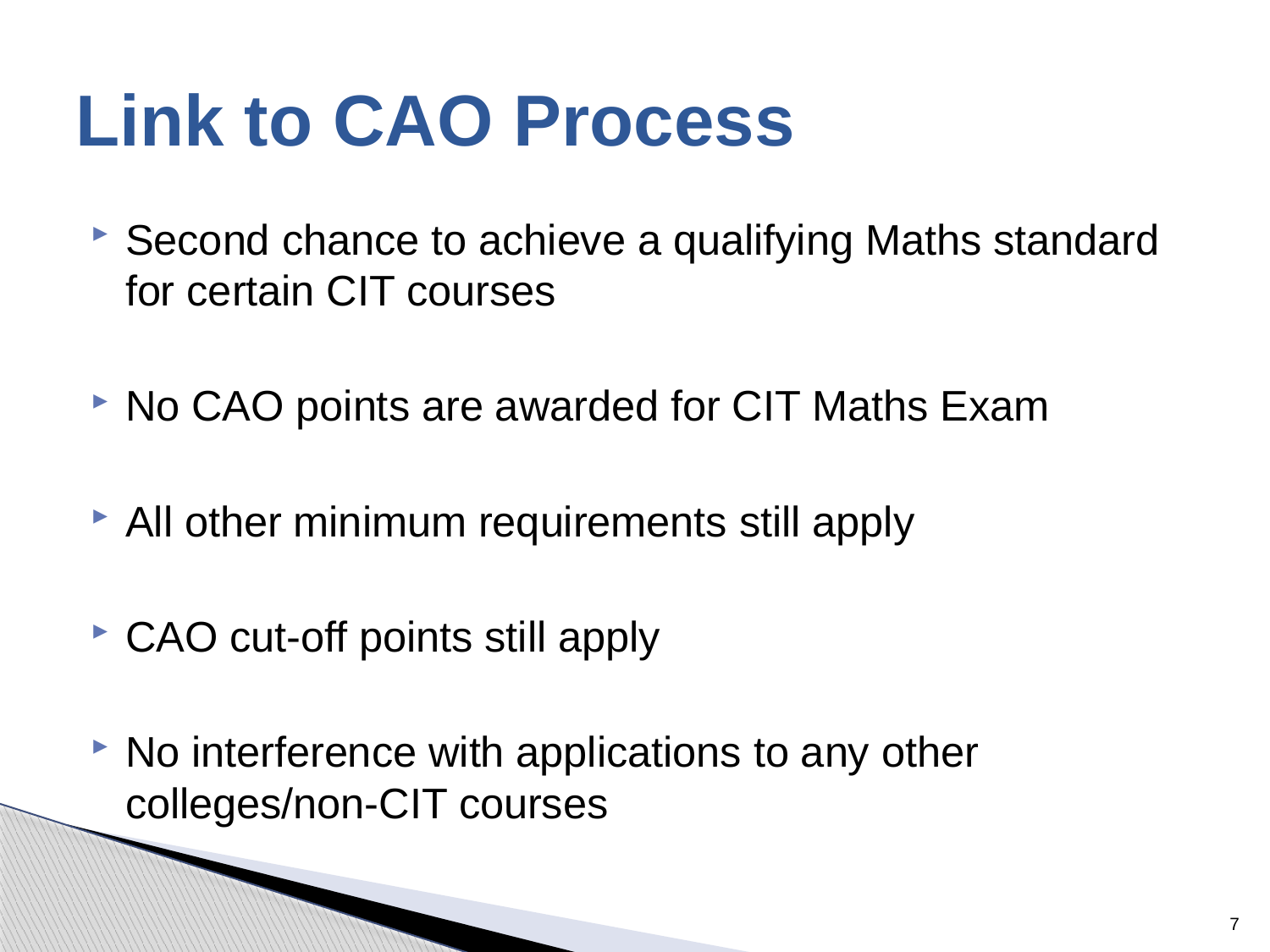

# Link to CAO Process
Second chance to achieve a qualifying Maths standard for certain CIT courses

No CAO points are awarded for CIT Maths Exam

All other minimum requirements still apply

CAO cut-off points still apply

No interference with applications to any other colleges/non-CIT courses

7